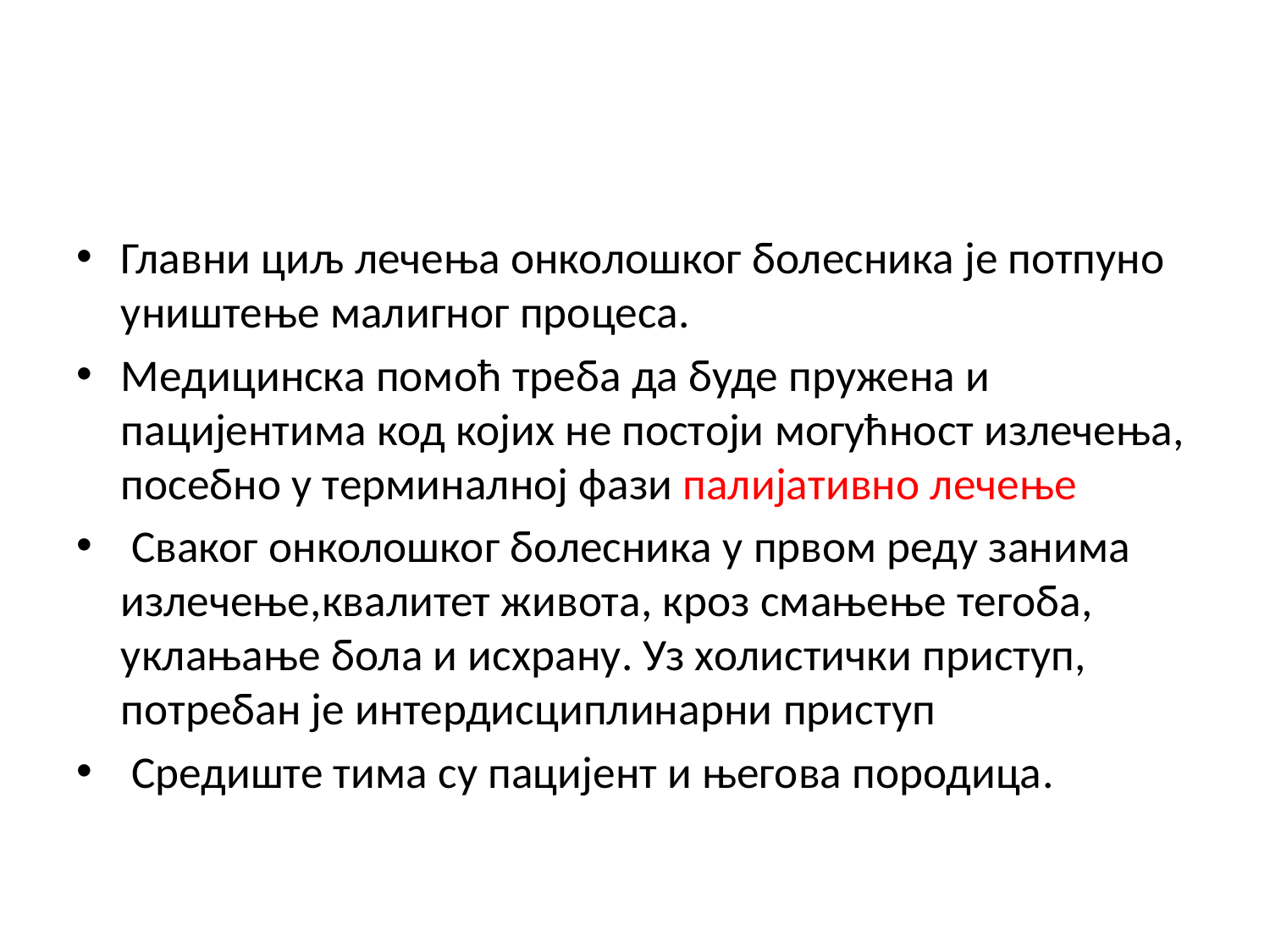

#
Главни циљ лечења онколошког болесника је потпуно уништење малигног процеса.
Медицинска помоћ треба да буде пружена и пацијентима код којих не постоји могућност излечења, посебно у терминалној фази палијативно лечење
 Сваког онколошког болесника у првом реду занима излечење,квалитет живота, кроз смањење тегоба, уклањање бола и исхрану. Уз холистички приступ, потребан је интердисциплинарни приступ
 Средиште тима су пацијент и његова породица.